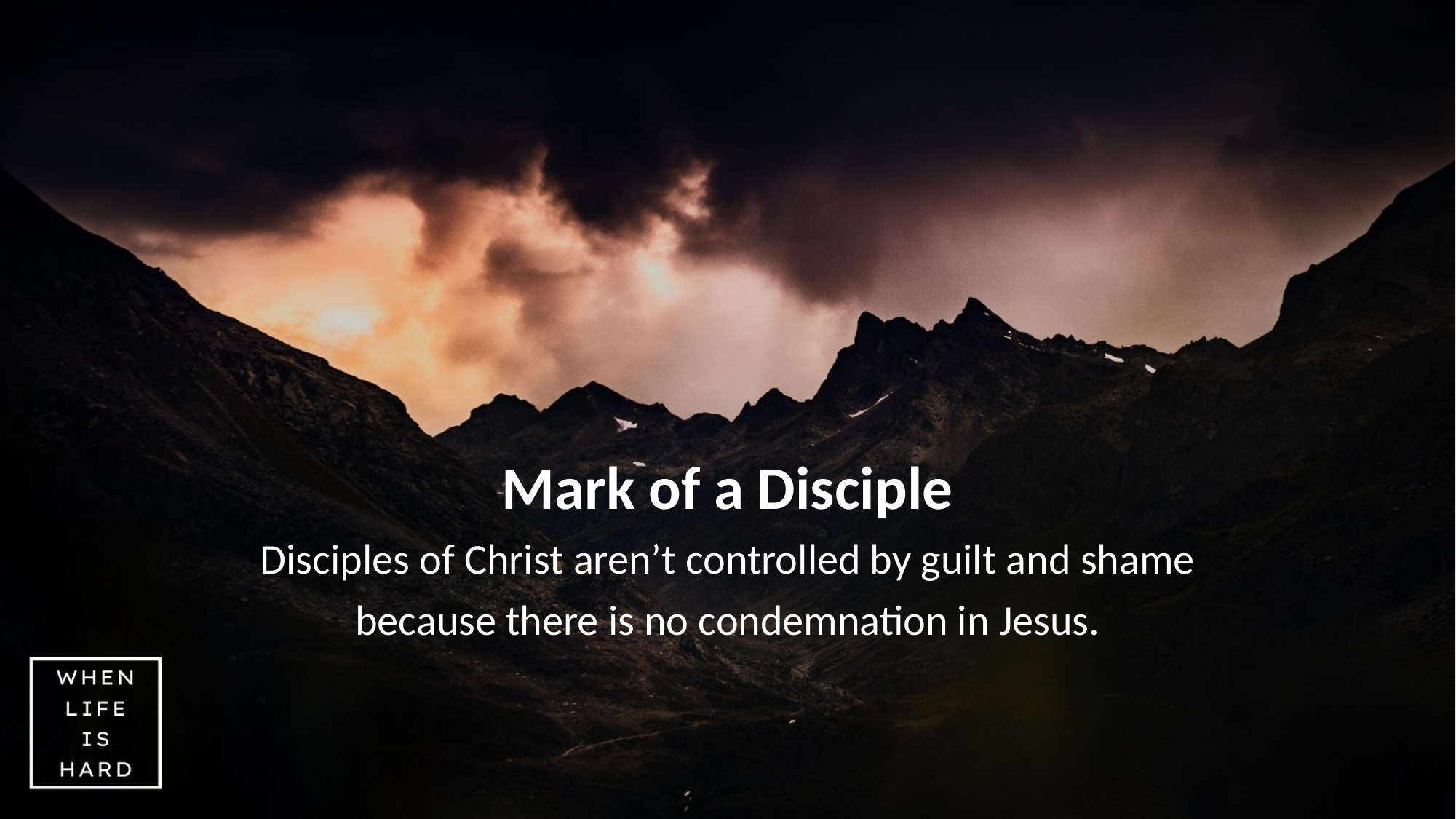

Mark of a Disciple
Disciples of Christ aren’t controlled by guilt and shame
because there is no condemnation in Jesus.